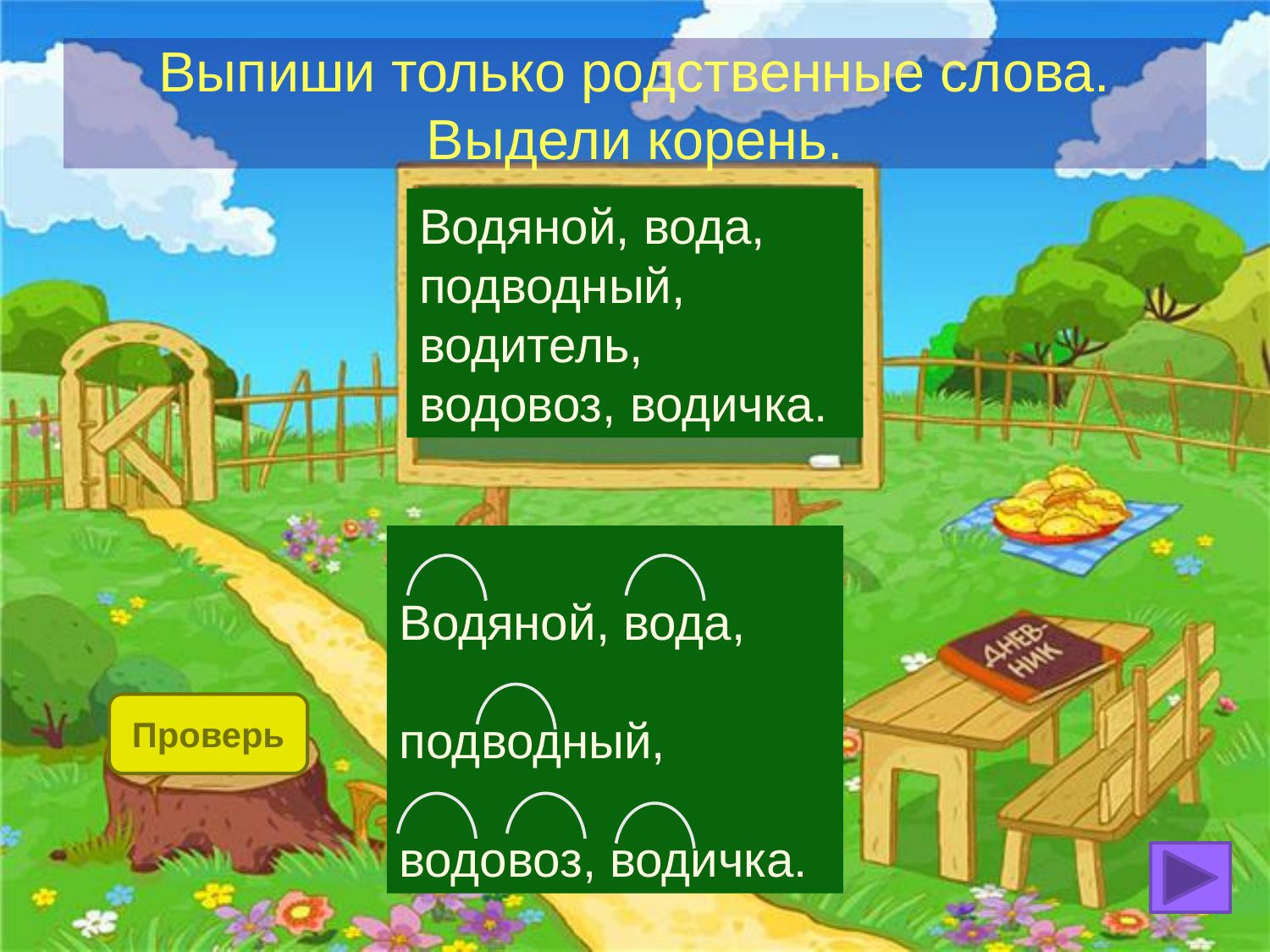

# Выпиши только родственные слова. Выдели корень.
Водяной, вода, подводный, водитель,
водовоз, водичка.

Водяной, вода,

подводный,

водовоз, водичка.

Проверь